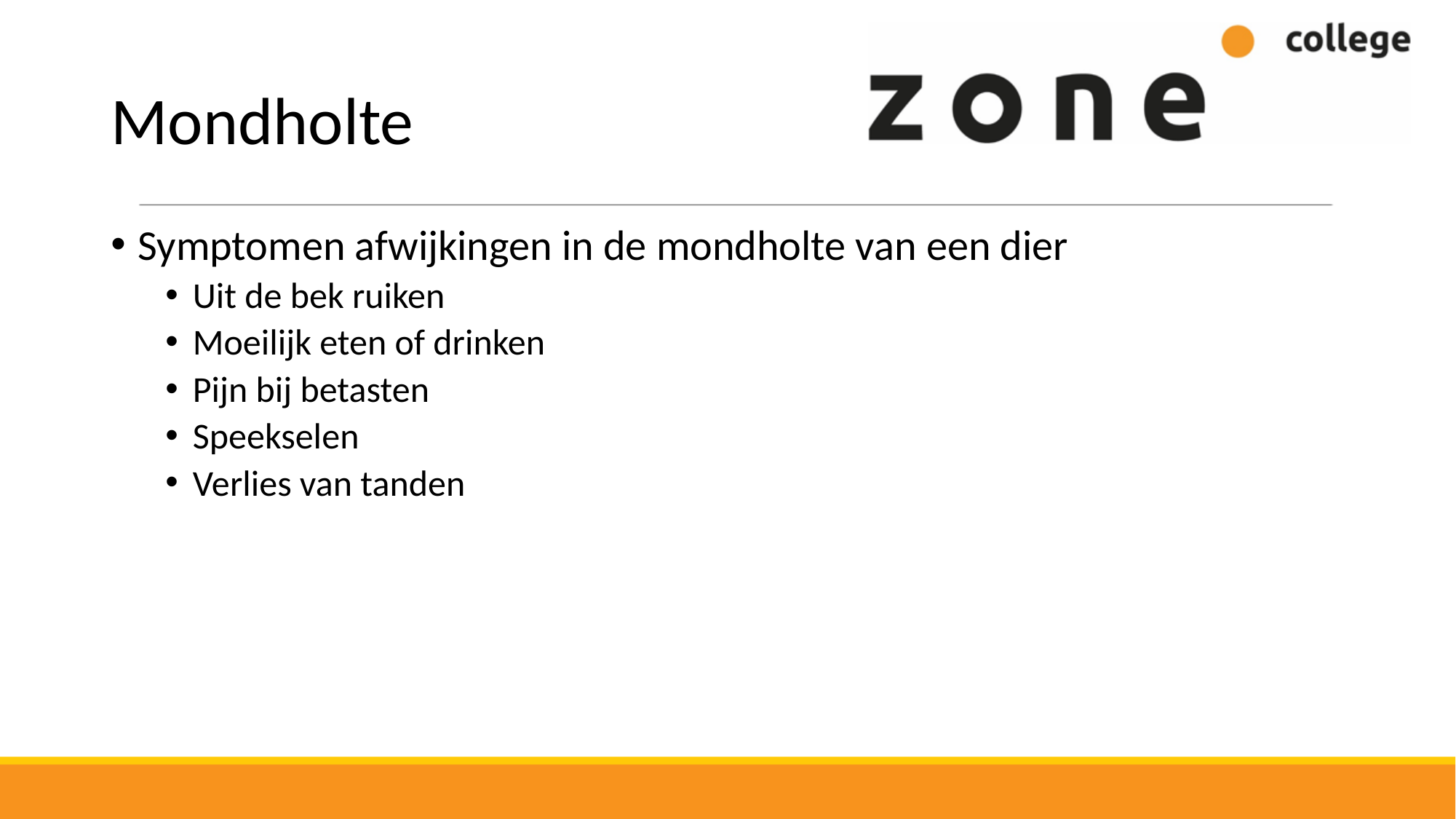

# Mondholte
Symptomen afwijkingen in de mondholte van een dier
Uit de bek ruiken
Moeilijk eten of drinken
Pijn bij betasten
Speekselen
Verlies van tanden